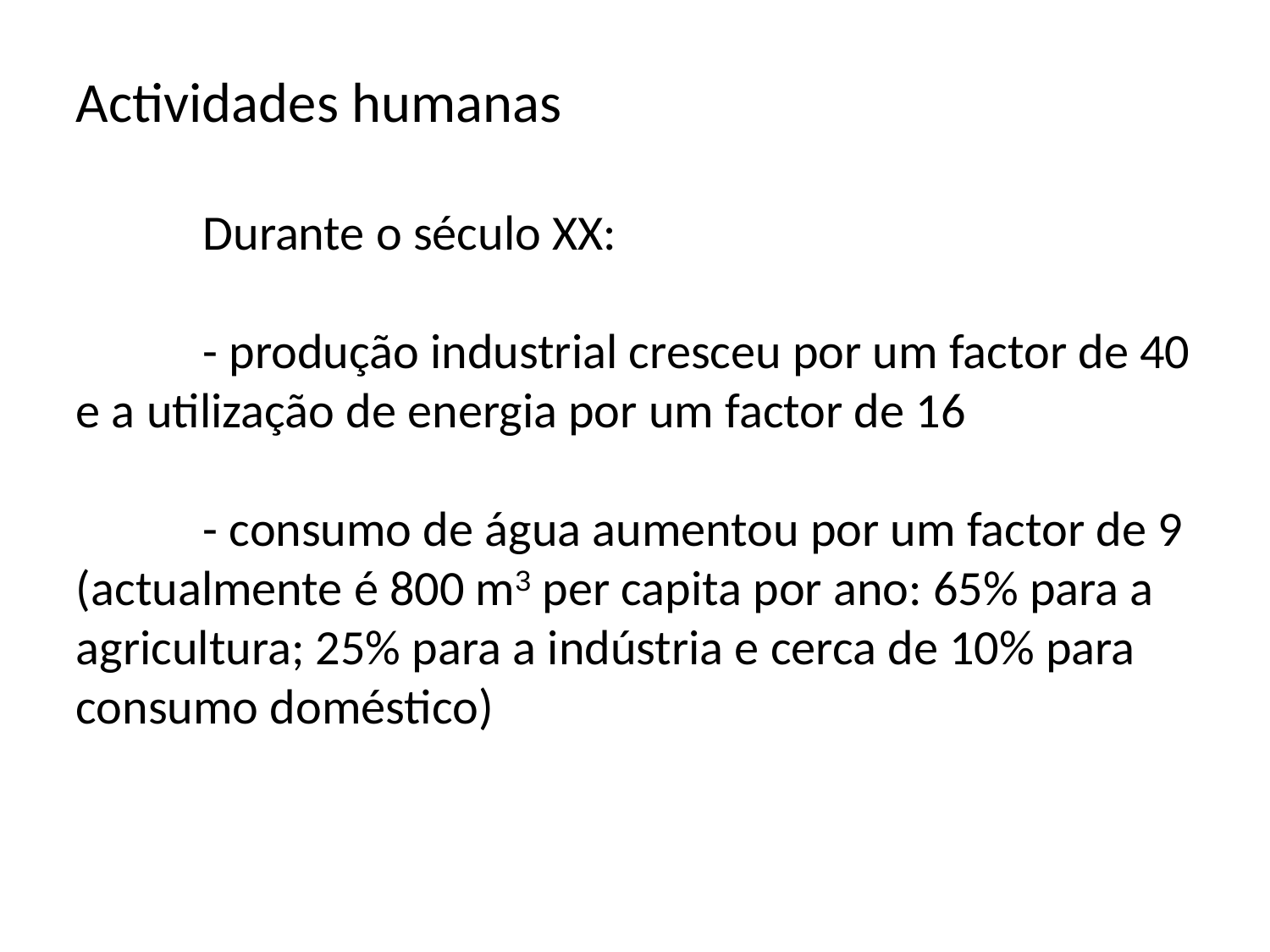

Actividades humanas

	Durante o século XX:

	- produção industrial cresceu por um factor de 40 e a utilização de energia por um factor de 16

	- consumo de água aumentou por um factor de 9 (actualmente é 800 m3 per capita por ano: 65% para a agricultura; 25% para a indústria e cerca de 10% para consumo doméstico)